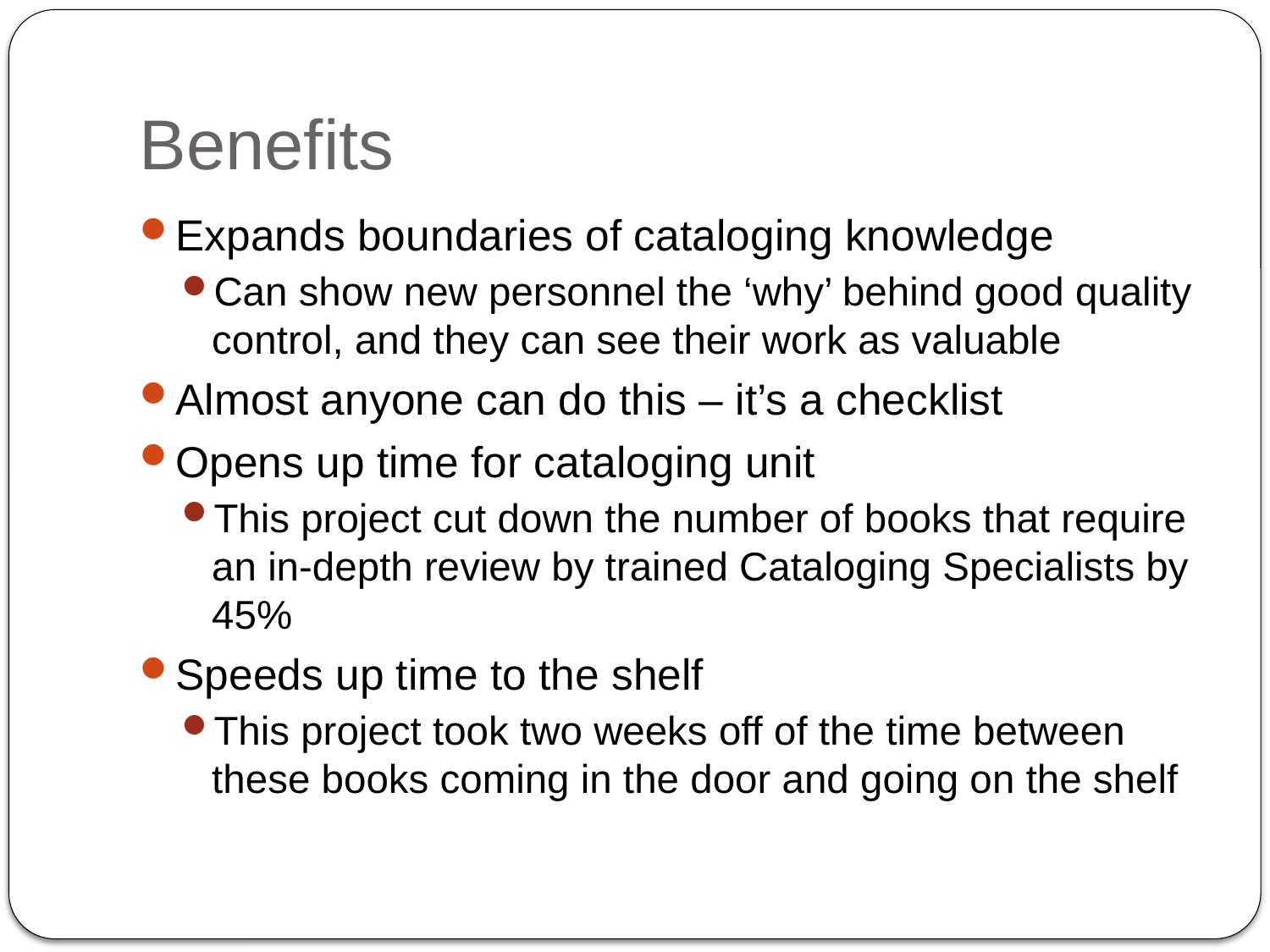

# Benefits
Expands boundaries of cataloging knowledge
Can show new personnel the ‘why’ behind good quality control, and they can see their work as valuable
Almost anyone can do this – it’s a checklist
Opens up time for cataloging unit
This project cut down the number of books that require an in-depth review by trained Cataloging Specialists by 45%
Speeds up time to the shelf
This project took two weeks off of the time between these books coming in the door and going on the shelf